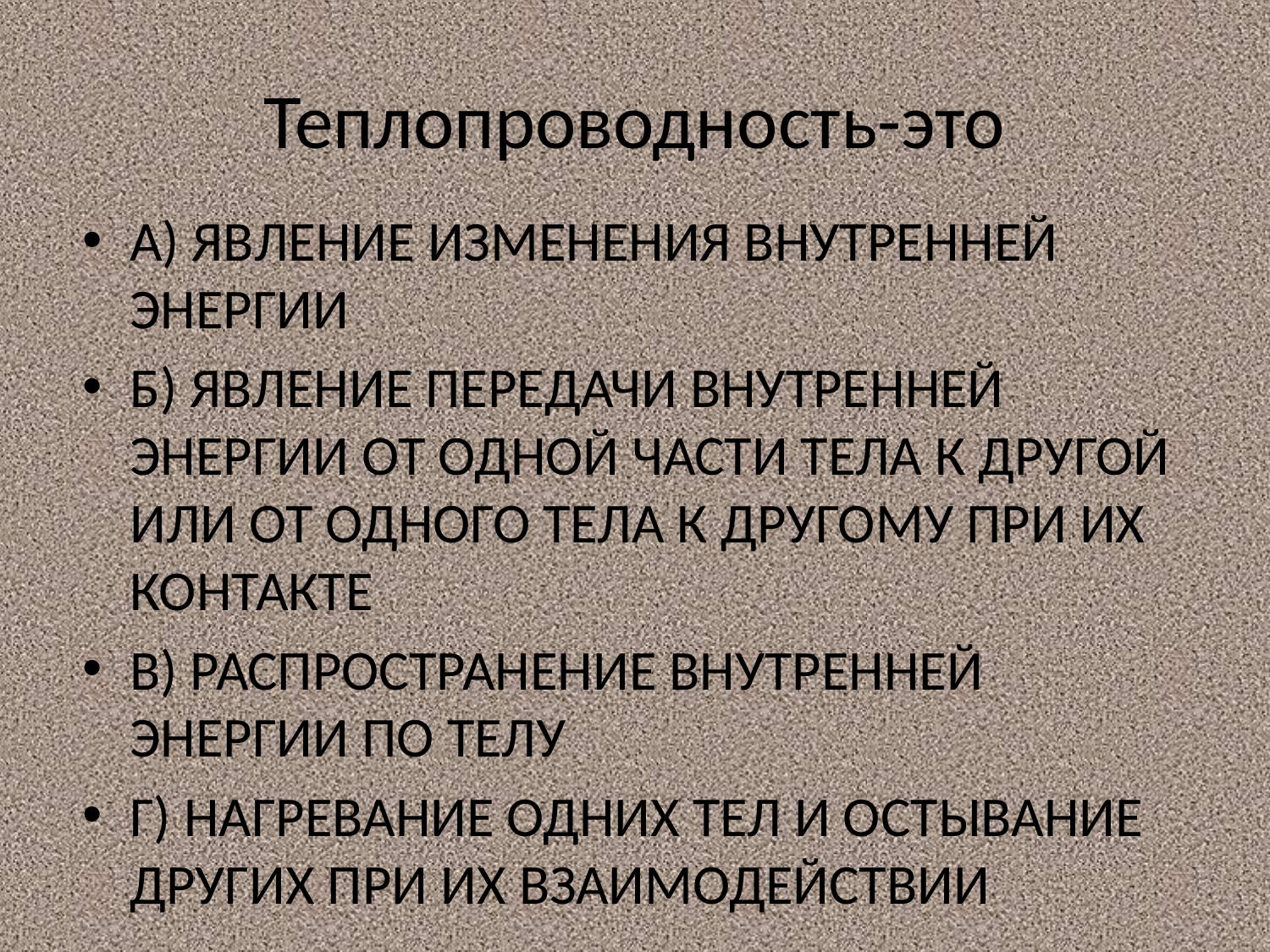

# Теплопроводность-это
А) ЯВЛЕНИЕ ИЗМЕНЕНИЯ ВНУТРЕННЕЙ ЭНЕРГИИ
Б) ЯВЛЕНИЕ ПЕРЕДАЧИ ВНУТРЕННЕЙ ЭНЕРГИИ ОТ ОДНОЙ ЧАСТИ ТЕЛА К ДРУГОЙ ИЛИ ОТ ОДНОГО ТЕЛА К ДРУГОМУ ПРИ ИХ КОНТАКТЕ
В) РАСПРОСТРАНЕНИЕ ВНУТРЕННЕЙ ЭНЕРГИИ ПО ТЕЛУ
Г) НАГРЕВАНИЕ ОДНИХ ТЕЛ И ОСТЫВАНИЕ ДРУГИХ ПРИ ИХ ВЗАИМОДЕЙСТВИИ